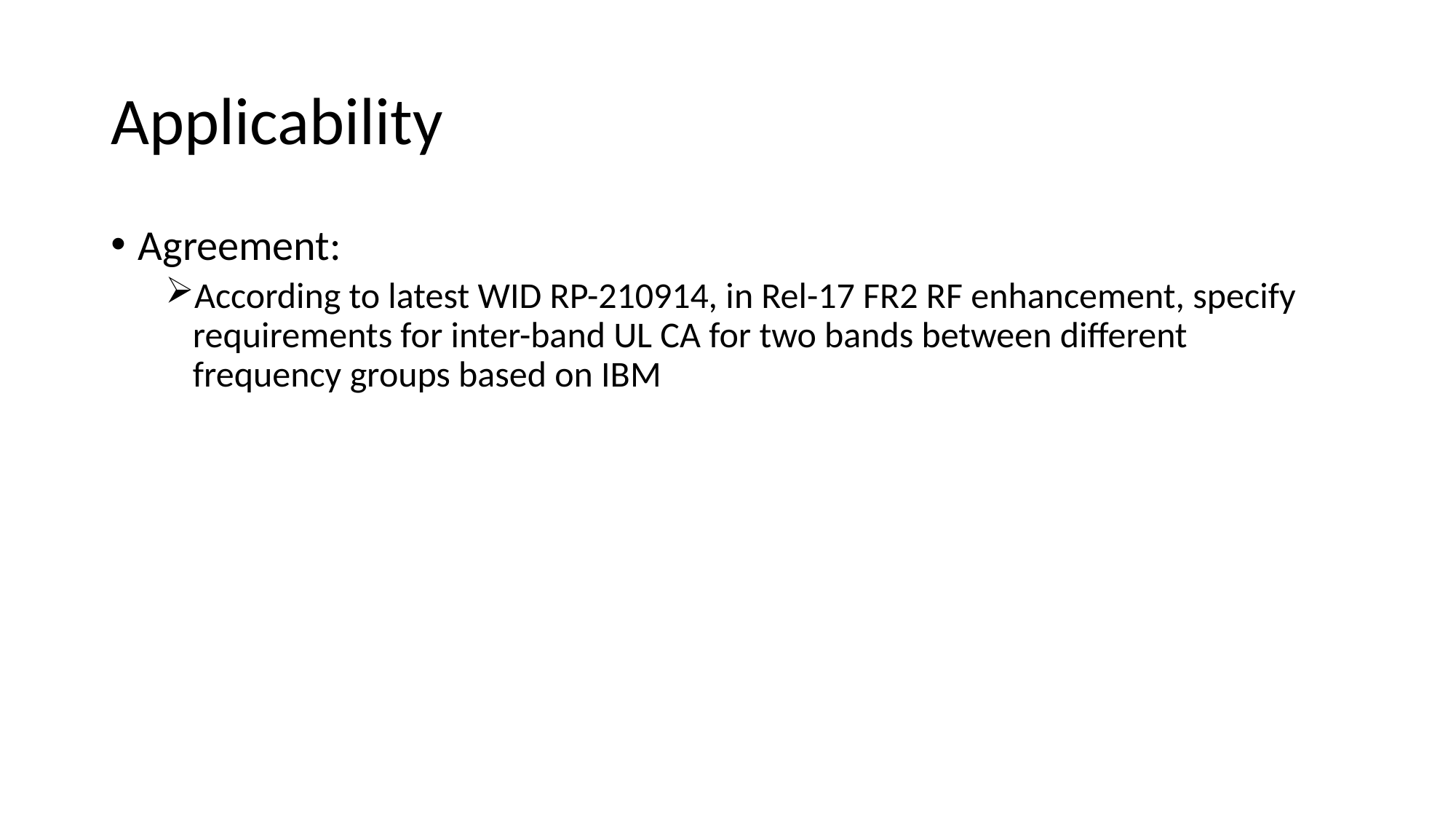

# Applicability
Agreement:
According to latest WID RP-210914, in Rel-17 FR2 RF enhancement, specify requirements for inter-band UL CA for two bands between different frequency groups based on IBM